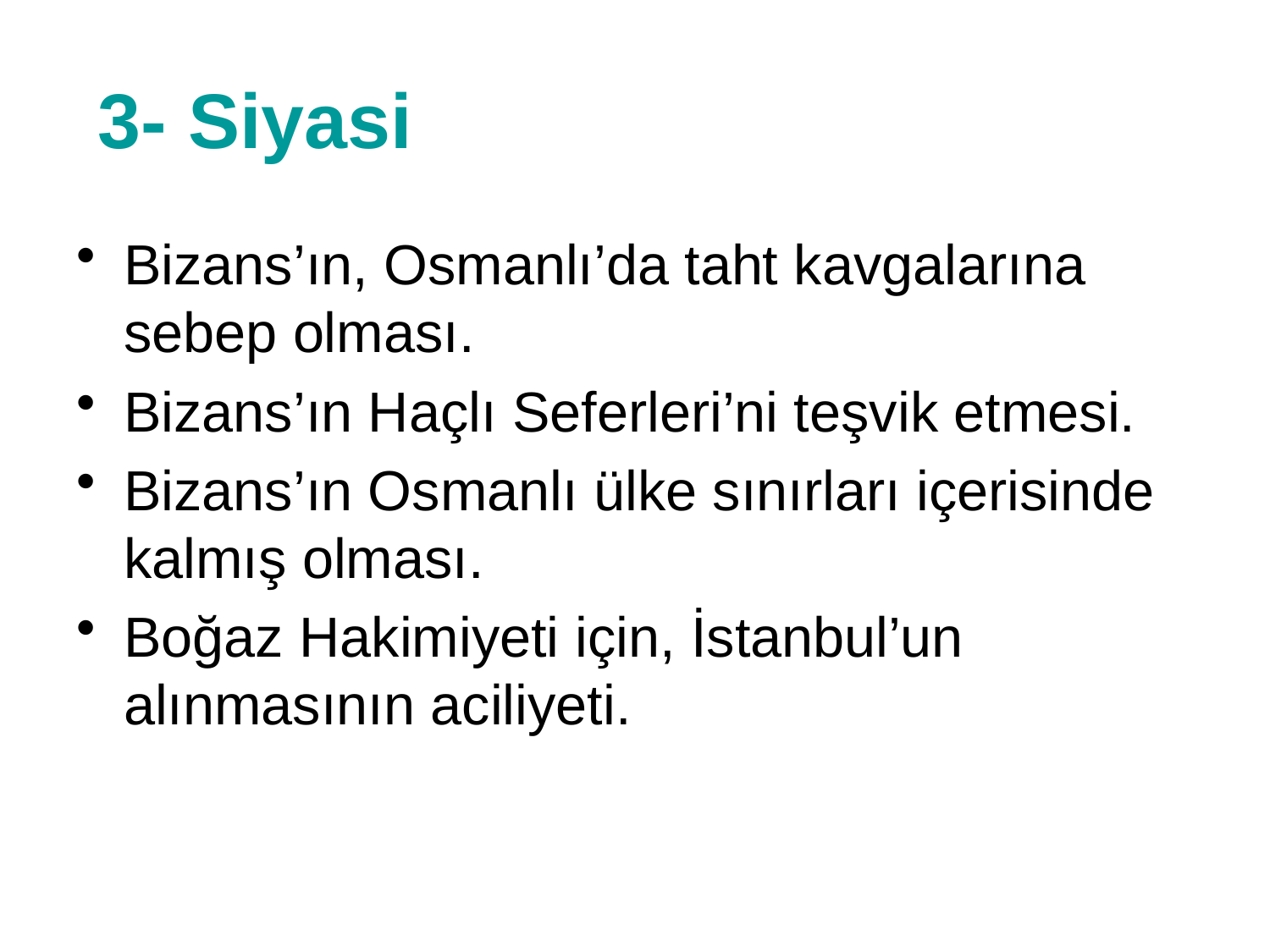

# 3- Siyasi
Bizans’ın, Osmanlı’da taht kavgalarına sebep olması.
Bizans’ın Haçlı Seferleri’ni teşvik etmesi.
Bizans’ın Osmanlı ülke sınırları içerisinde kalmış olması.
Boğaz Hakimiyeti için, İstanbul’un alınmasının aciliyeti.